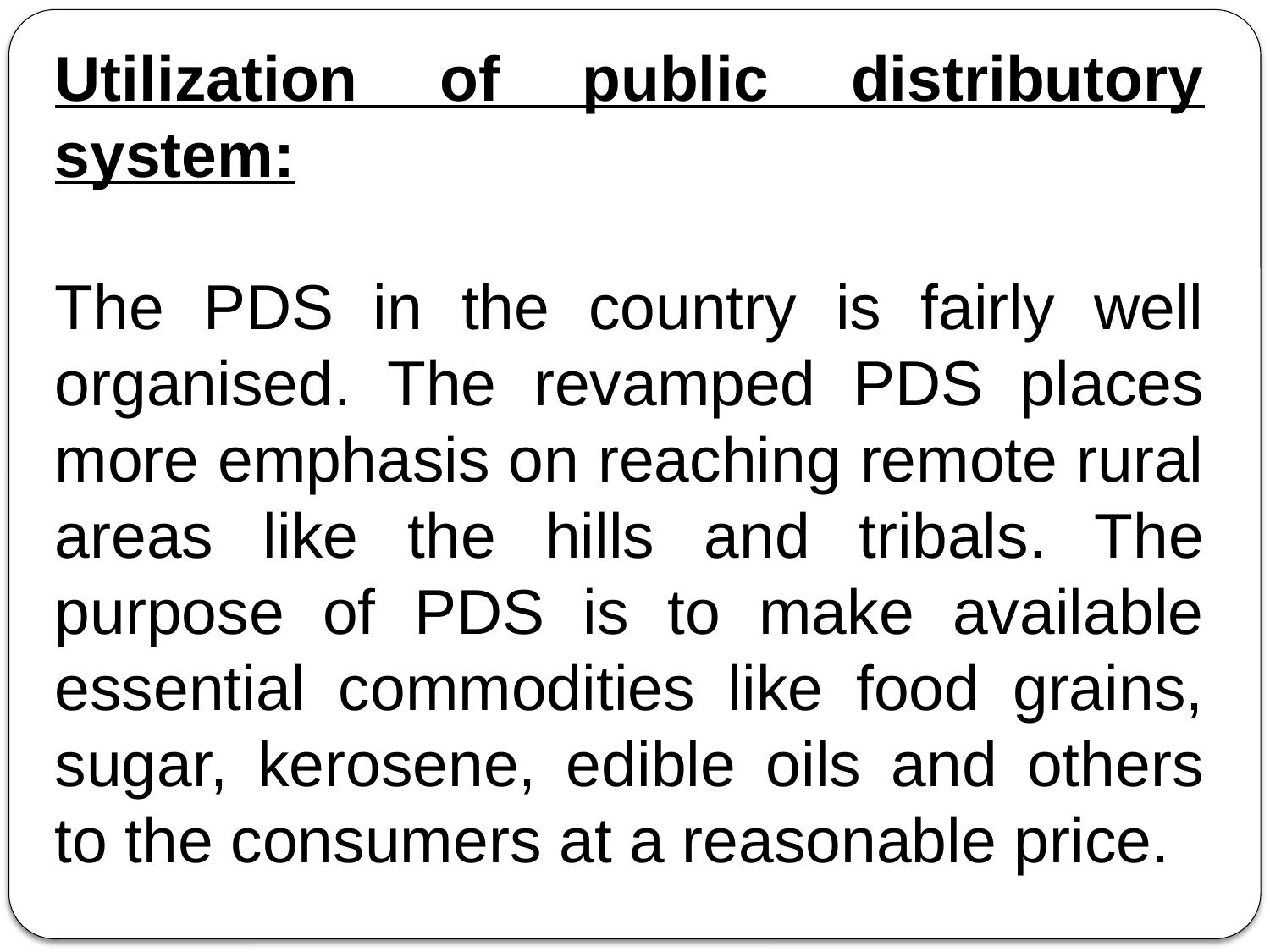

Utilization of public distributory system:

The PDS in the country is fairly well organised. The revamped PDS places more emphasis on reaching remote rural areas like the hills and tribals. The purpose of PDS is to make available essential commodities like food grains, sugar, kerosene, edible oils and others to the consumers at a reasonable price.